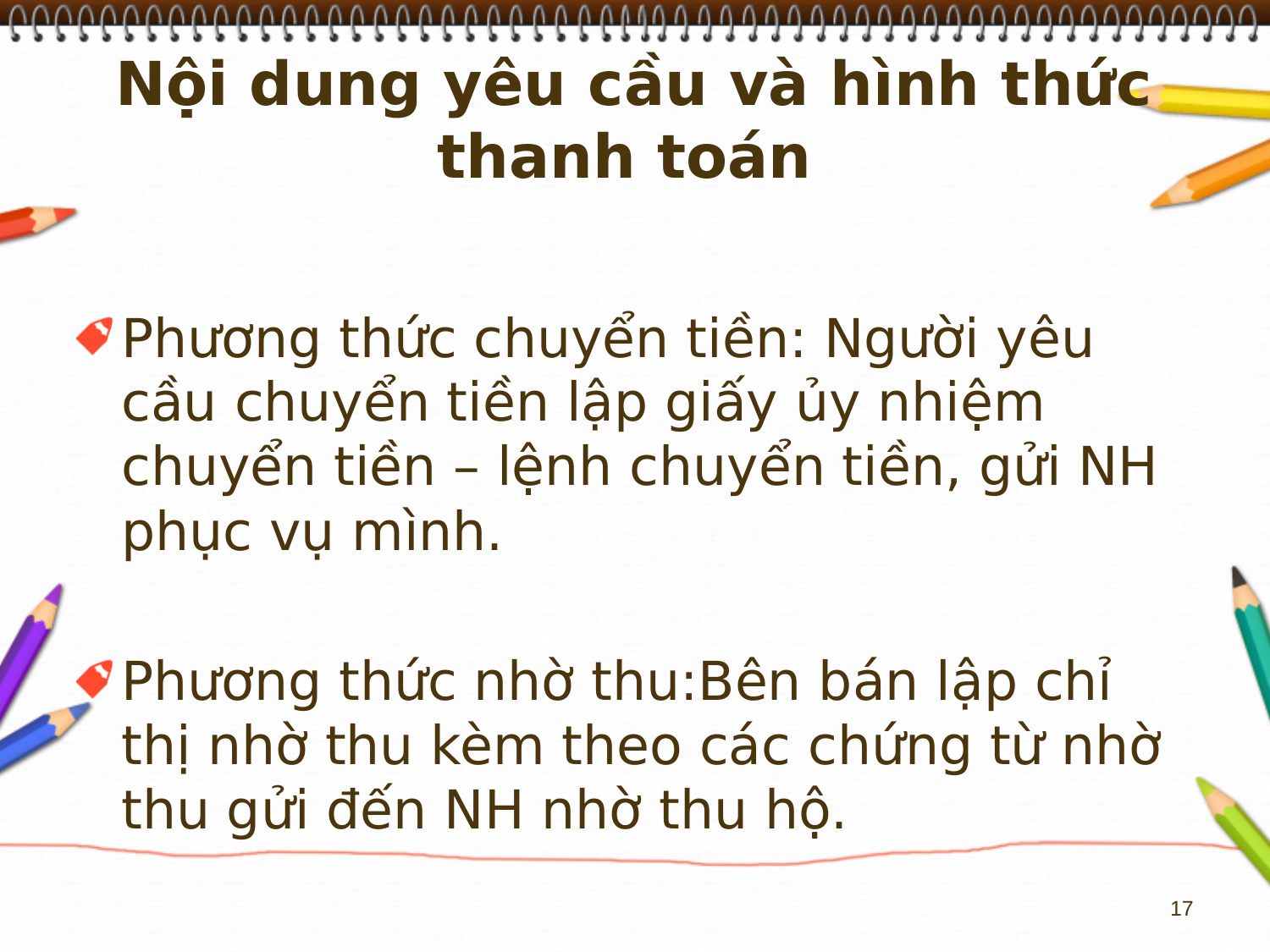

# Nội dung yêu cầu và hình thức thanh toán

Phương thức chuyển tiền: Người yêu cầu chuyển tiền lập giấy ủy nhiệm chuyển tiền – lệnh chuyển tiền, gửi NH phục vụ mình.

Phương thức nhờ thu:Bên bán lập chỉ thị nhờ thu kèm theo các chứng từ nhờ thu gửi đến NH nhờ thu hộ.

17